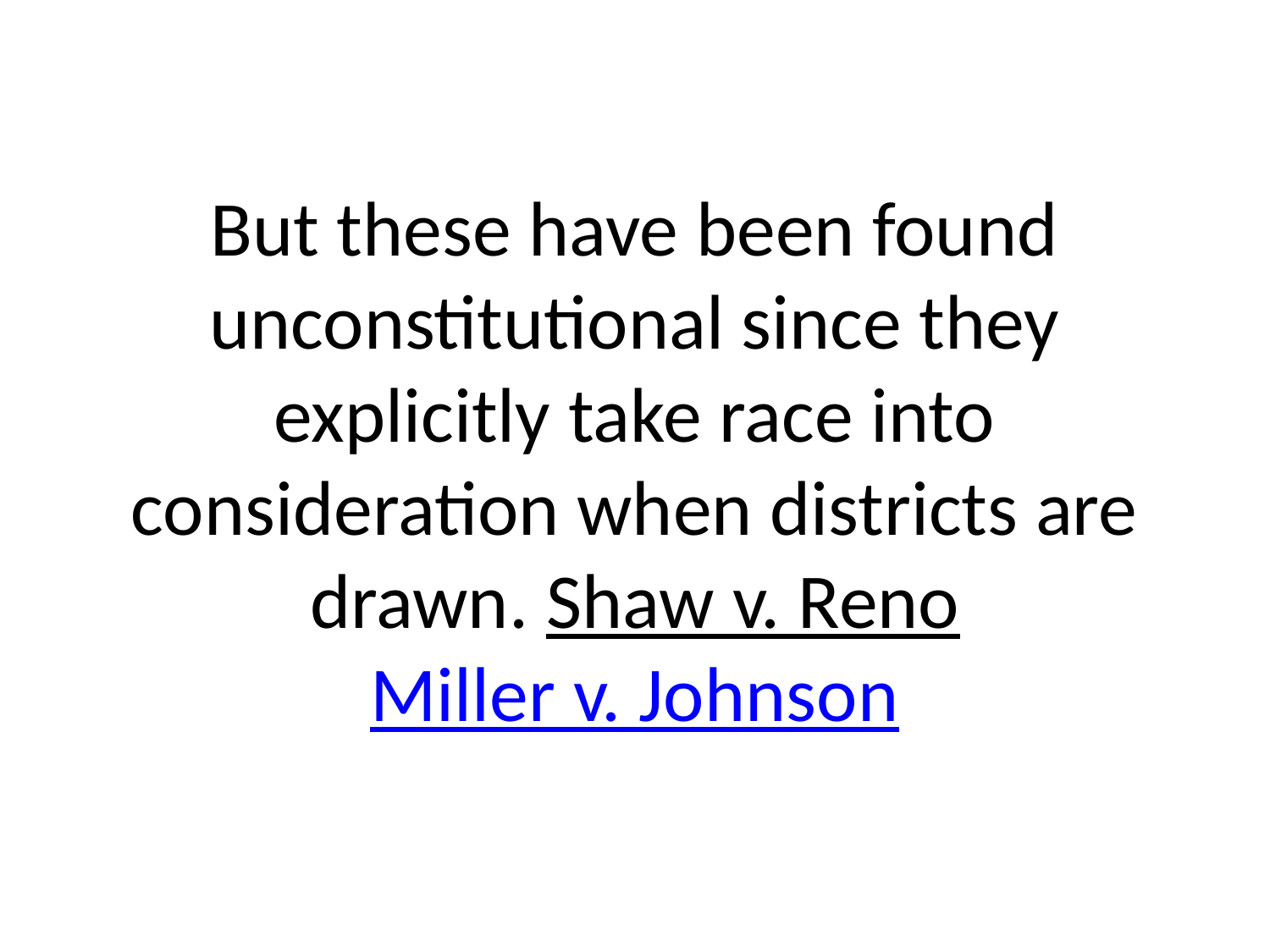

# But these have been found unconstitutional since they explicitly take race into consideration when districts are drawn. Shaw v. Reno Miller v. Johnson